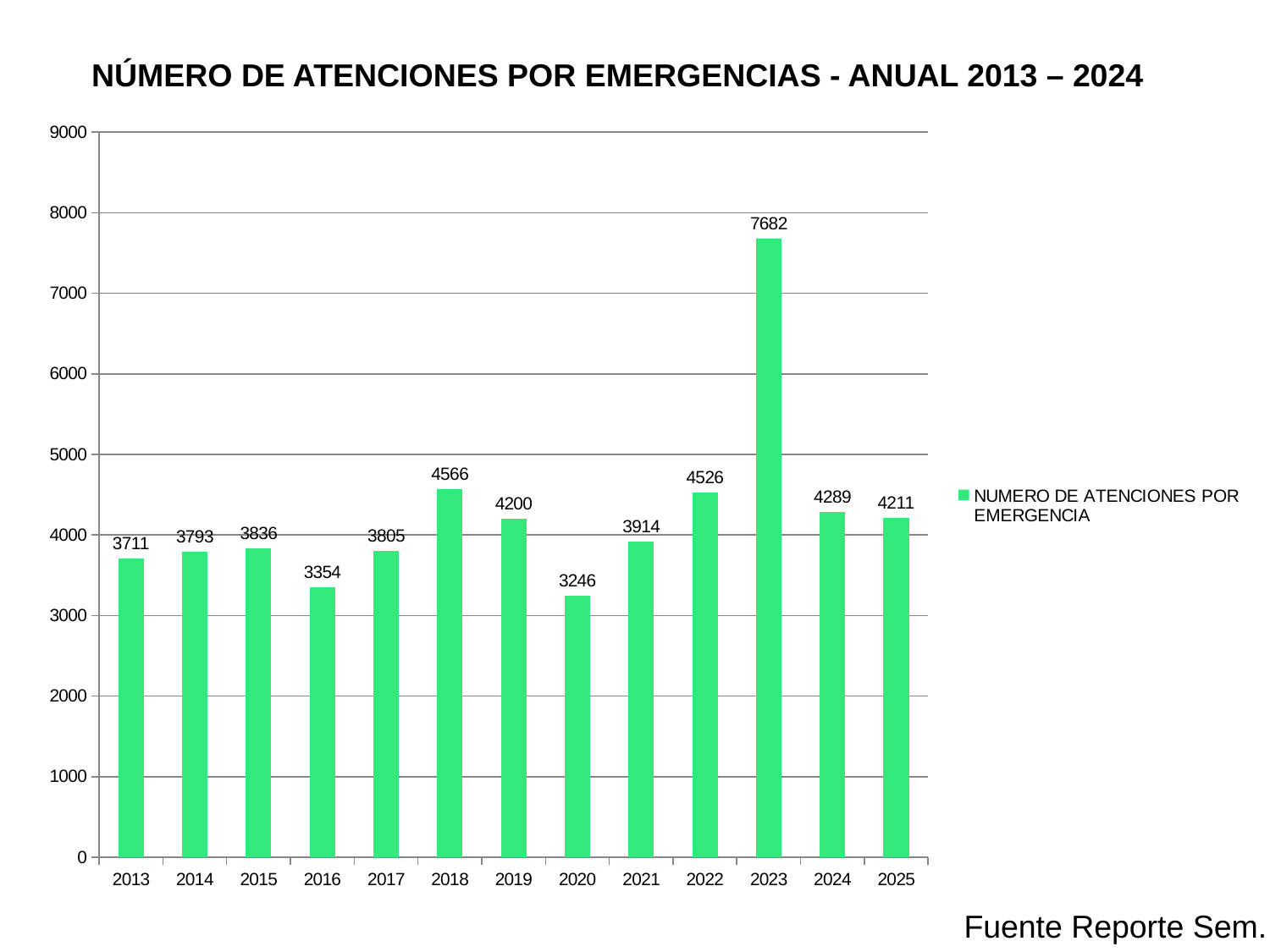

NÚMERO DE ATENCIONES POR EMERGENCIAS - ANUAL 2013 – 2024

### Chart

| Category | NUMERO DE ATENCIONES POR EMERGENCIA |
|---|---|
| 2013 | 3711.0 |
| 2014 | 3793.0 |
| 2015 | 3836.0 |
| 2016 | 3354.0 |
| 2017 | 3805.0 |
| 2018 | 4566.0 |
| 2019 | 4200.0 |
| 2020 | 3246.0 |
| 2021 | 3914.0 |
| 2022 | 4526.0 |
| 2023 | 7682.0 |
| 2024 | 4289.0 |
| 2025 | 4211.0 |
Fuente Reporte Sem.